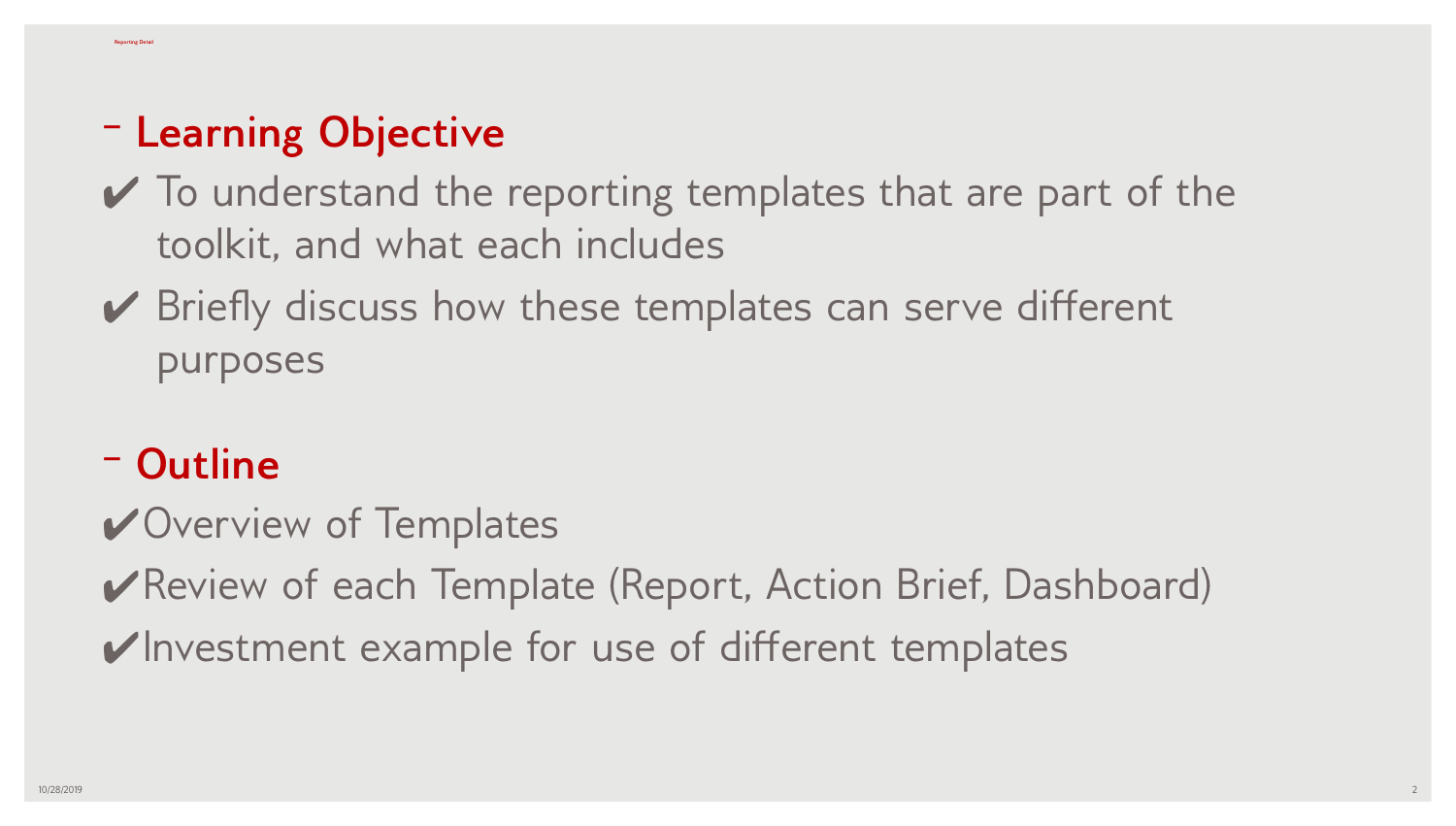

# Reporting Detail
Learning Objective
To understand the reporting templates that are part of the toolkit, and what each includes
Briefly discuss how these templates can serve different purposes

Outline
Overview of Templates
Review of each Template (Report, Action Brief, Dashboard)
Investment example for use of different templates

10/28/2019
2